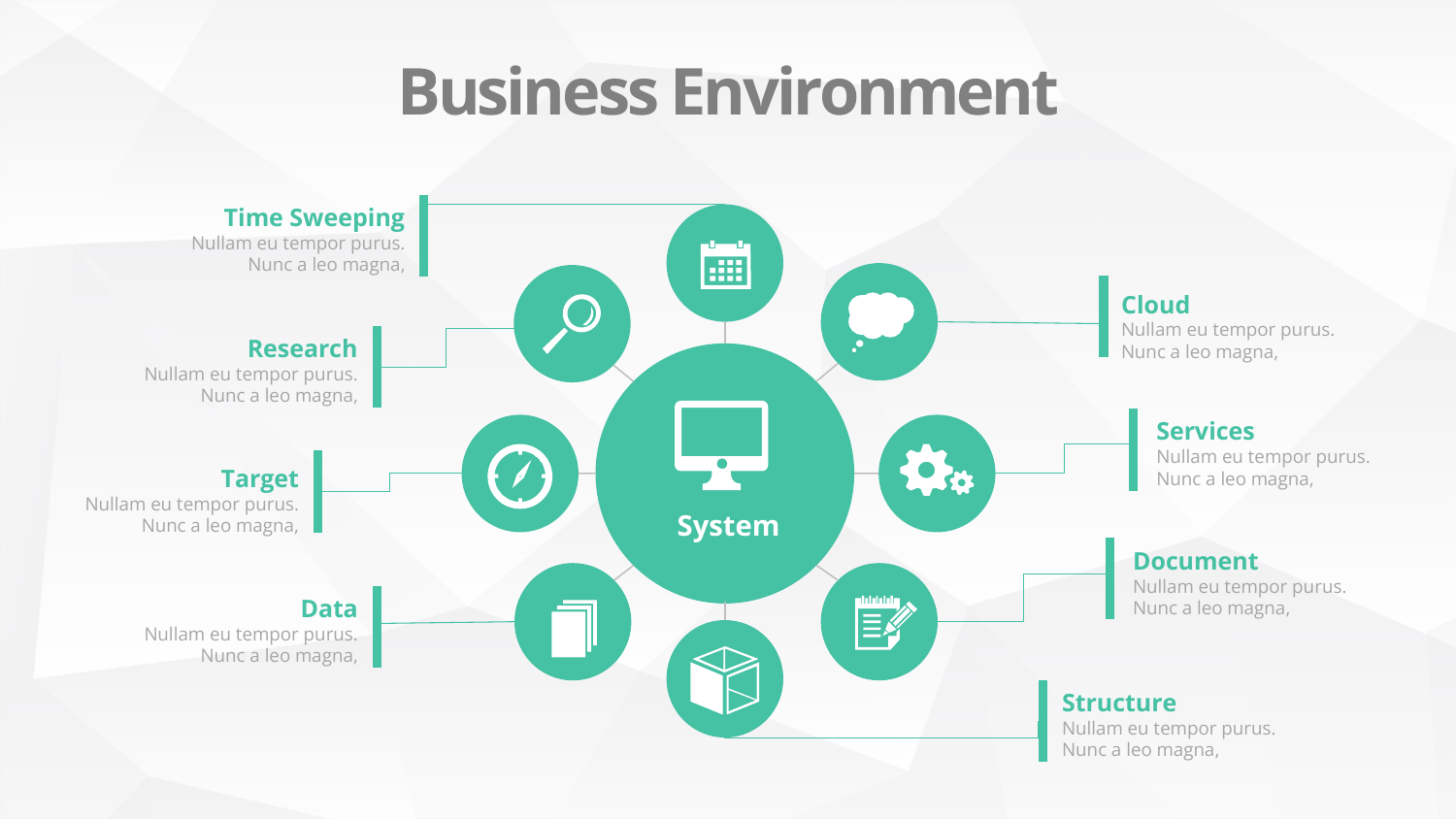

Business Environment
Time Sweeping
Nullam eu tempor purus. Nunc a leo magna,

Cloud
Nullam eu tempor purus. Nunc a leo magna,

Research
Nullam eu tempor purus. Nunc a leo magna,

Services
Nullam eu tempor purus. Nunc a leo magna,

Target
Nullam eu tempor purus. Nunc a leo magna,

System
Document
Nullam eu tempor purus. Nunc a leo magna,
Data
Nullam eu tempor purus. Nunc a leo magna,

Structure
Nullam eu tempor purus. Nunc a leo magna,